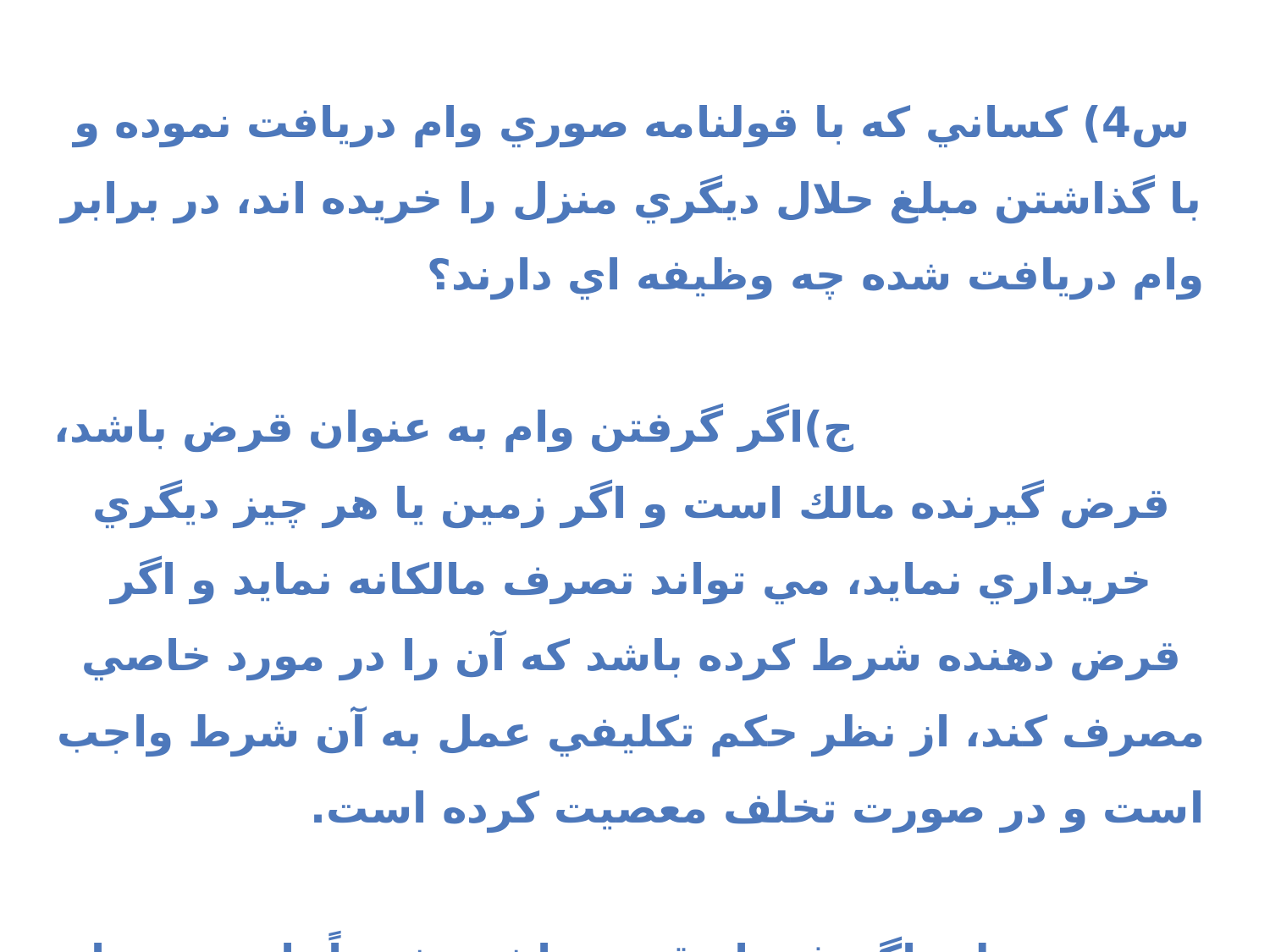

س4) كساني كه با قولنامه صوري وام دريافت نموده و با گذاشتن مبلغ حلال ديگري منزل را خريده اند، در برابر وام دريافت شده چه وظيفه اي دارند؟                                                                                                                                 ج)اگر گرفتن وام به عنوان قرض باشد، قرض گيرنده مالك است و اگر زمين يا هر چيز ديگري خريداري نمايد، مي تواند تصرف مالكانه نمايد و اگر قرض دهنده شرط كرده باشد كه آن را در مورد خاصي مصرف كند، از نظر حكم تكليفي عمل به آن شرط واجب است و در صورت تخلف معصيت كرده است.                                                                                                              ولي اگر غير از قرض باشد، شرعاً بايد در همان مورد قرارداد مصرف شود و در صورت تخلف، قرارداد باطل و تصرف در پول آن حرام و زمين خريداري شده يا غير آن غصبي و نماز در آن جايز نيست.